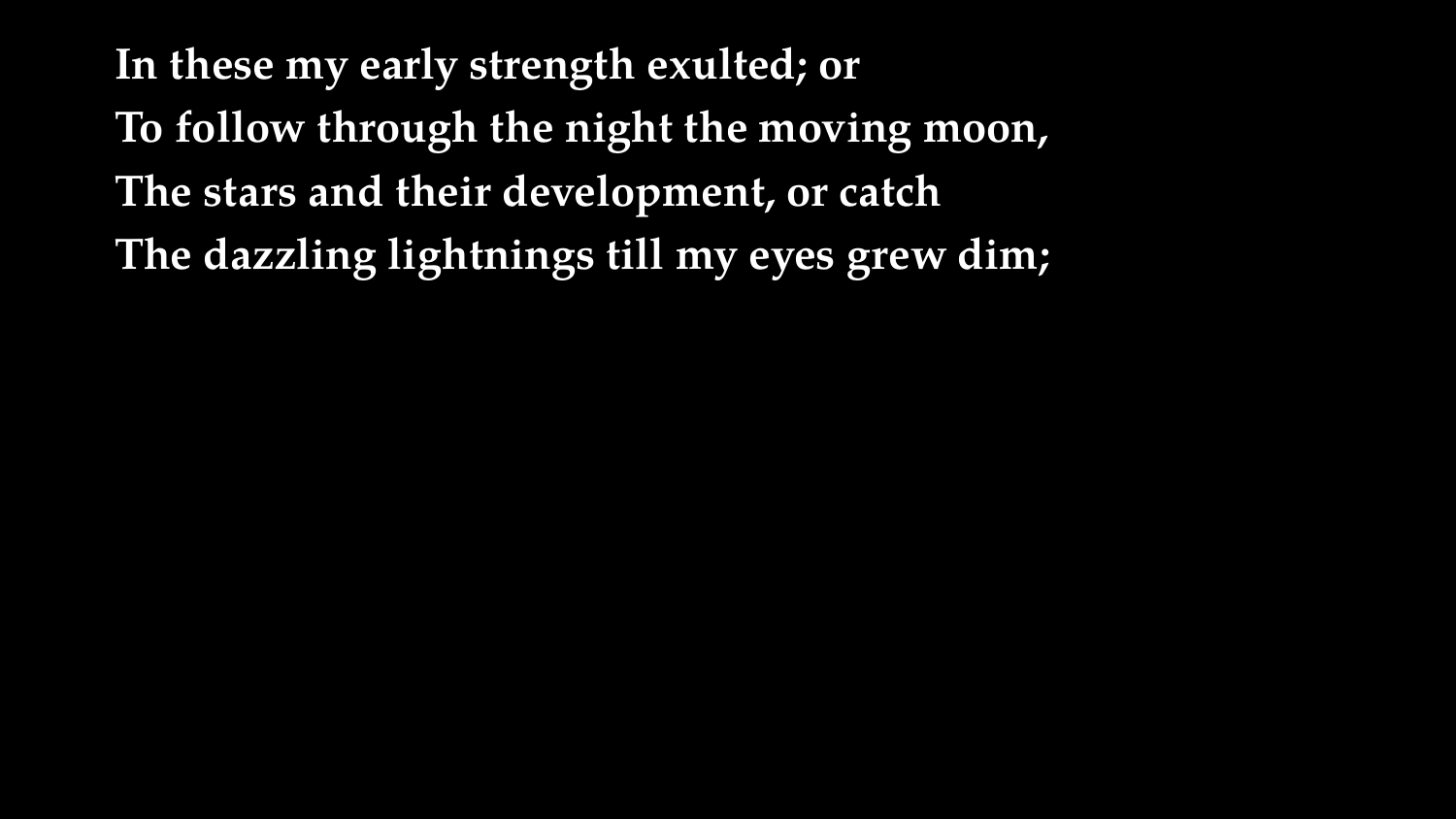

# In these my early strength exulted; or To follow through the night the moving moon, The stars and their development, or catch The dazzling lightnings till my eyes grew dim;